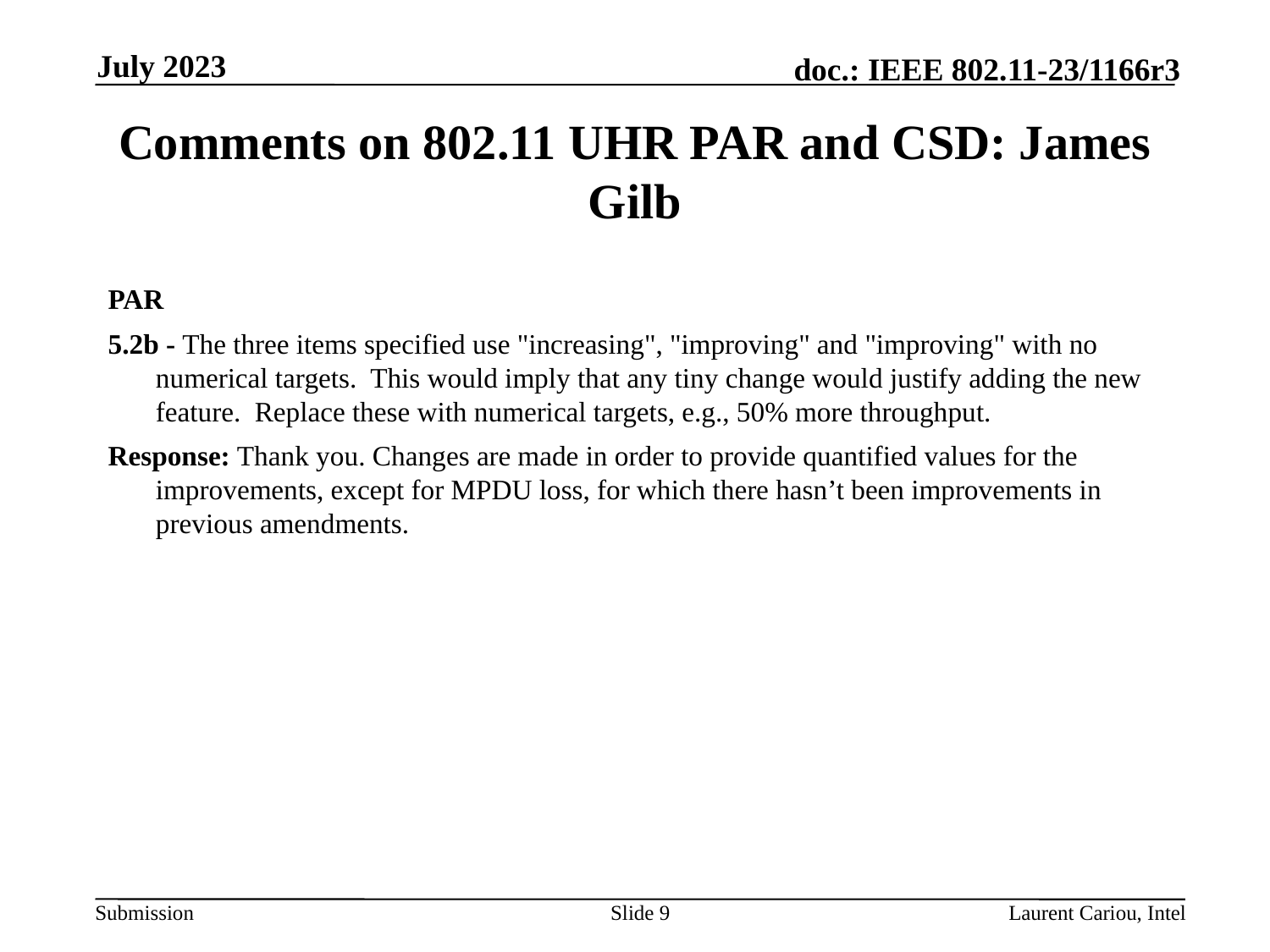

July 2023
# Comments on 802.11 UHR PAR and CSD: James Gilb
PAR
5.2b - The three items specified use "increasing", "improving" and "improving" with no numerical targets.  This would imply that any tiny change would justify adding the new feature.  Replace these with numerical targets, e.g., 50% more throughput.
Response: Thank you. Changes are made in order to provide quantified values for the improvements, except for MPDU loss, for which there hasn’t been improvements in previous amendments.

Slide 9
Laurent Cariou, Intel